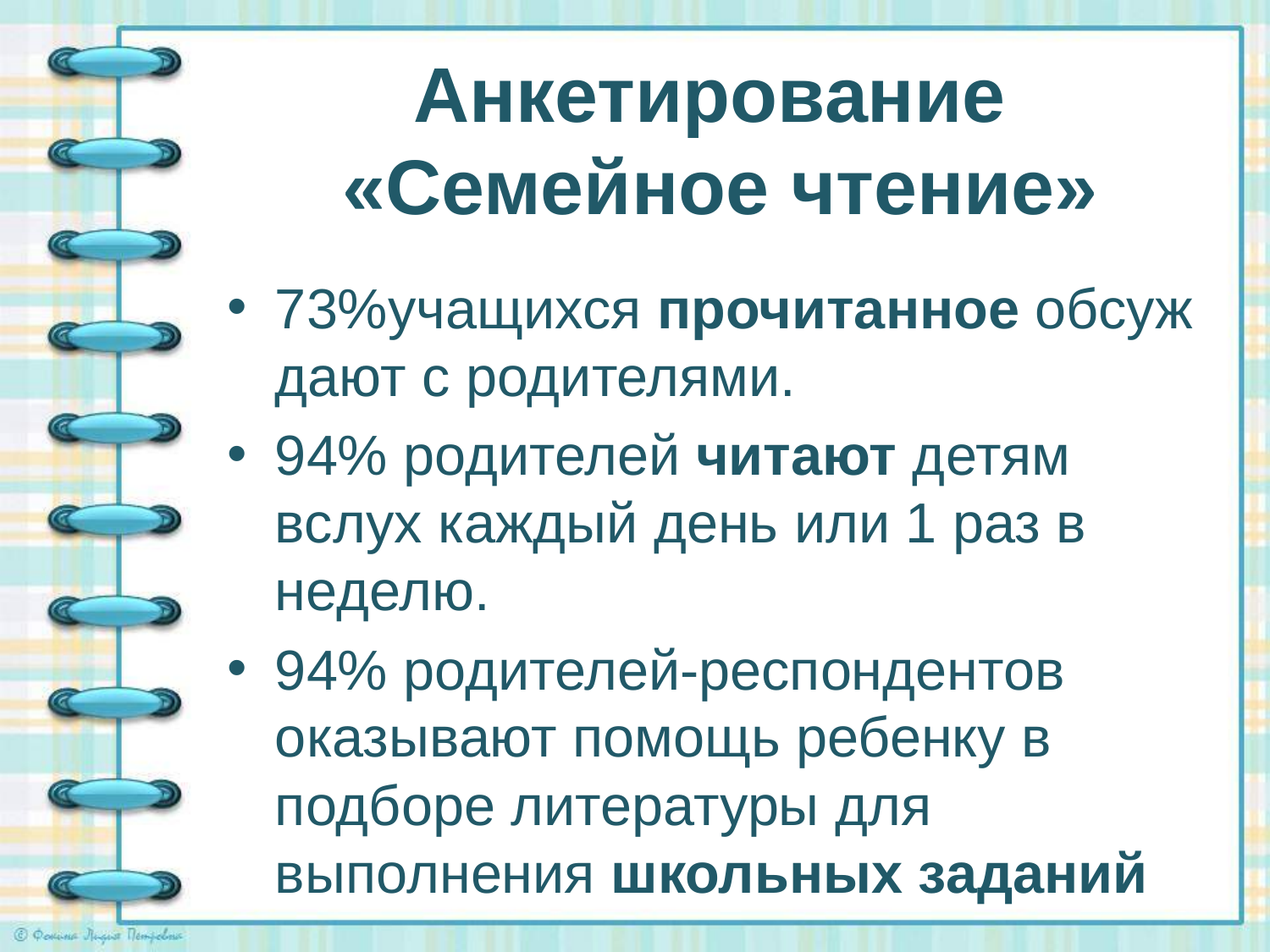

# Анкетирование «Семейное чтение»
73%учащихся прочитанное обсуждают с родителями.
94% родителей читают детям вслух каждый день или 1 раз в неделю.
94% родителей-респондентов оказывают помощь ребенку в подборе литературы для выполнения школьных заданий